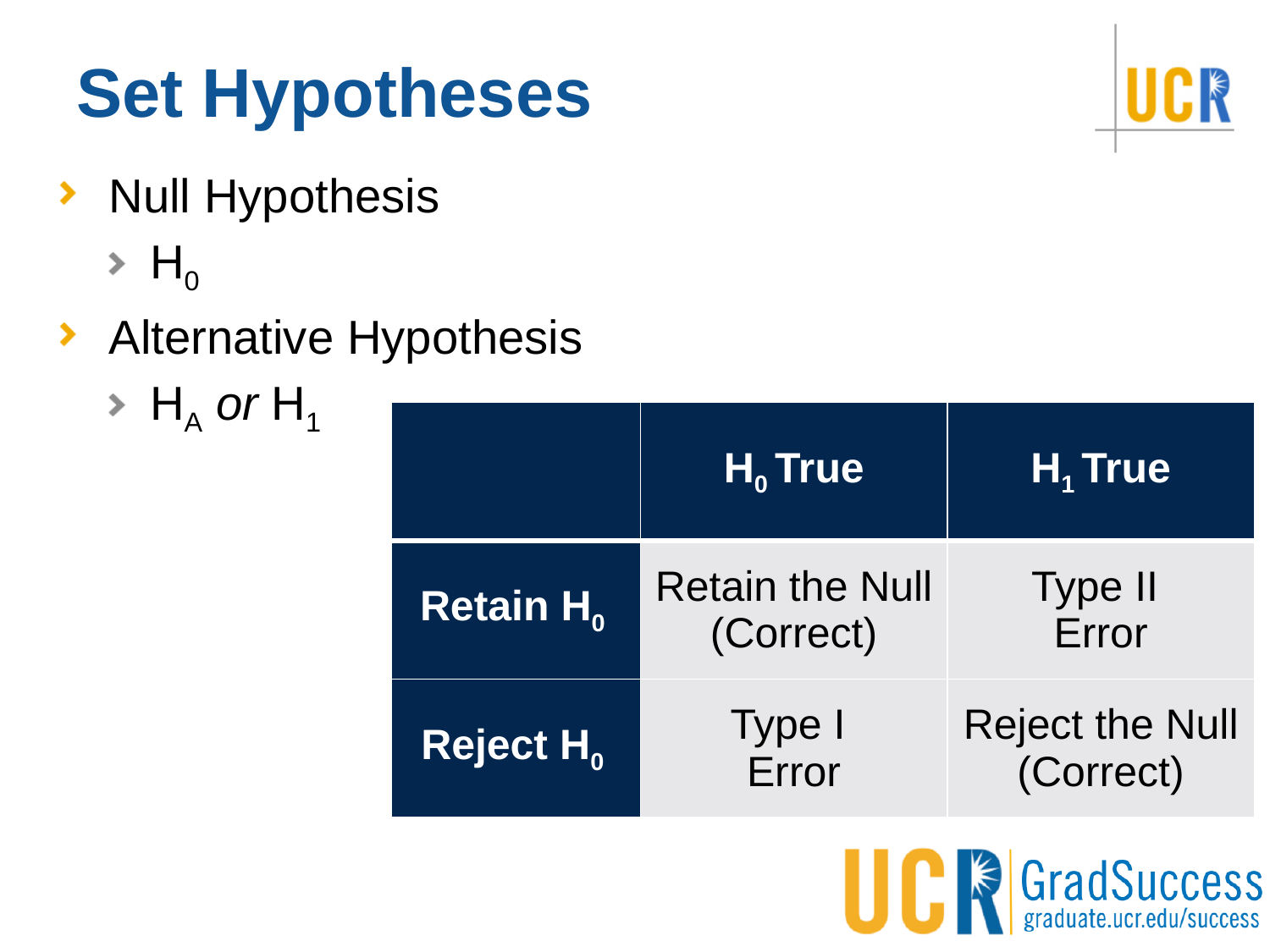

# Set Hypotheses
Null Hypothesis
H0
Alternative Hypothesis
HA or H1
|  | H0 True | H1 True |
| --- | --- | --- |
| Retain H0 | Retain the Null (Correct) | Type II Error |
| Reject H0 | Type I Error | Reject the Null (Correct) |